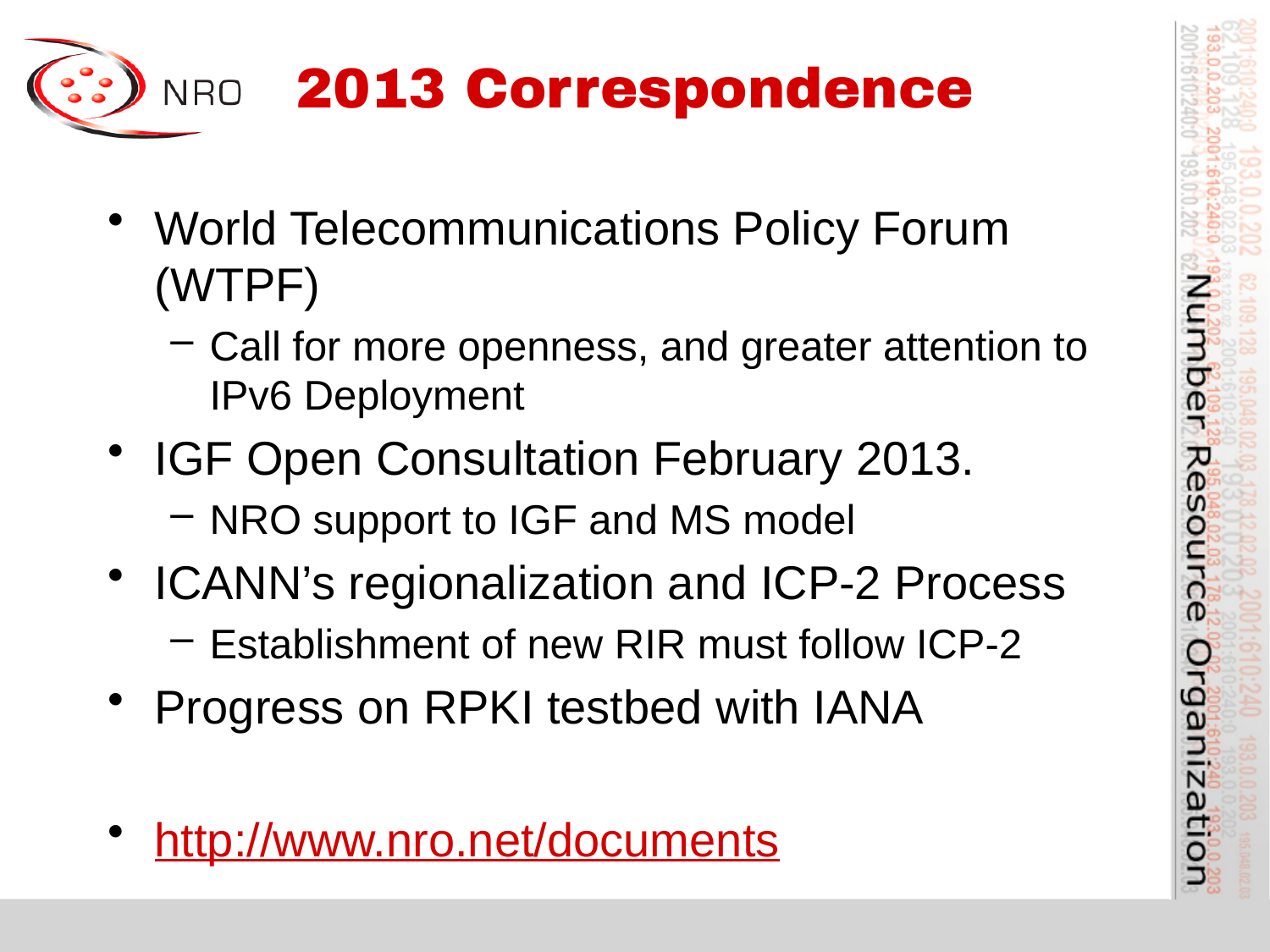

# 2013 Correspondence
World Telecommunications Policy Forum (WTPF)
Call for more openness, and greater attention to IPv6 Deployment
IGF Open Consultation February 2013.
NRO support to IGF and MS model
ICANN’s regionalization and ICP-2 Process
Establishment of new RIR must follow ICP-2
Progress on RPKI testbed with IANA

http://www.nro.net/documents